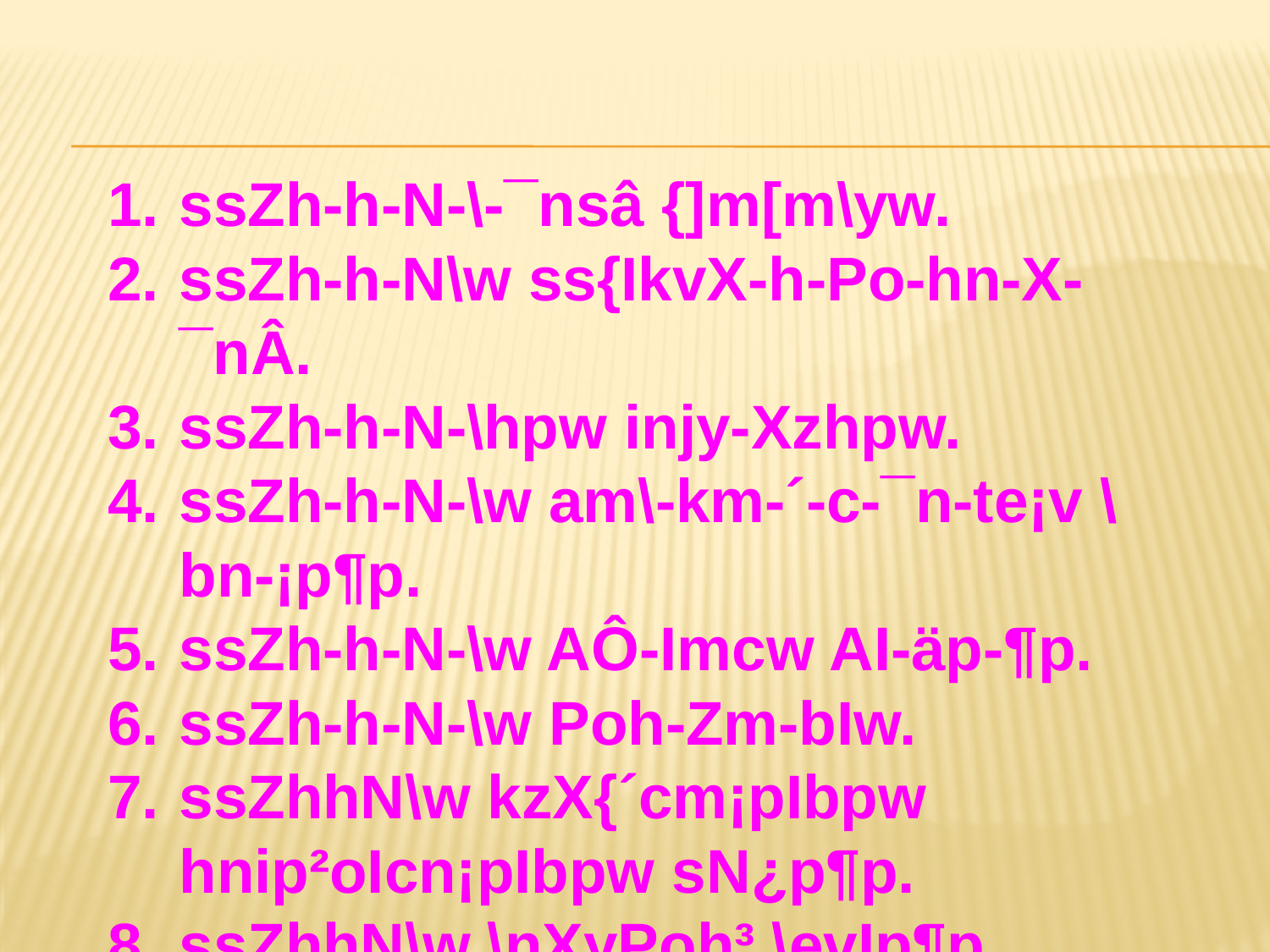

ssZh-h-N-\-¯nsâ {]m[m\yw.
ssZh-h-N\w ss{IkvX-h-Po-hn-X-¯nÂ.
ssZh-h-N-\hpw injy-Xzhpw.
ssZh-h-N-\w am\-km-´-c-¯n-te¡v \bn-¡p¶p.
ssZh-h-N-\w AÔ-Imcw AI-äp-¶p.
ssZh-h-N-\w Poh-Zm-bIw.
ssZhhN\w kzX{´cm¡pIbpw hnip²oIcn¡pIbpw sN¿p¶p.
ssZhhN\w \nXyPoh³ \evIp¶p.